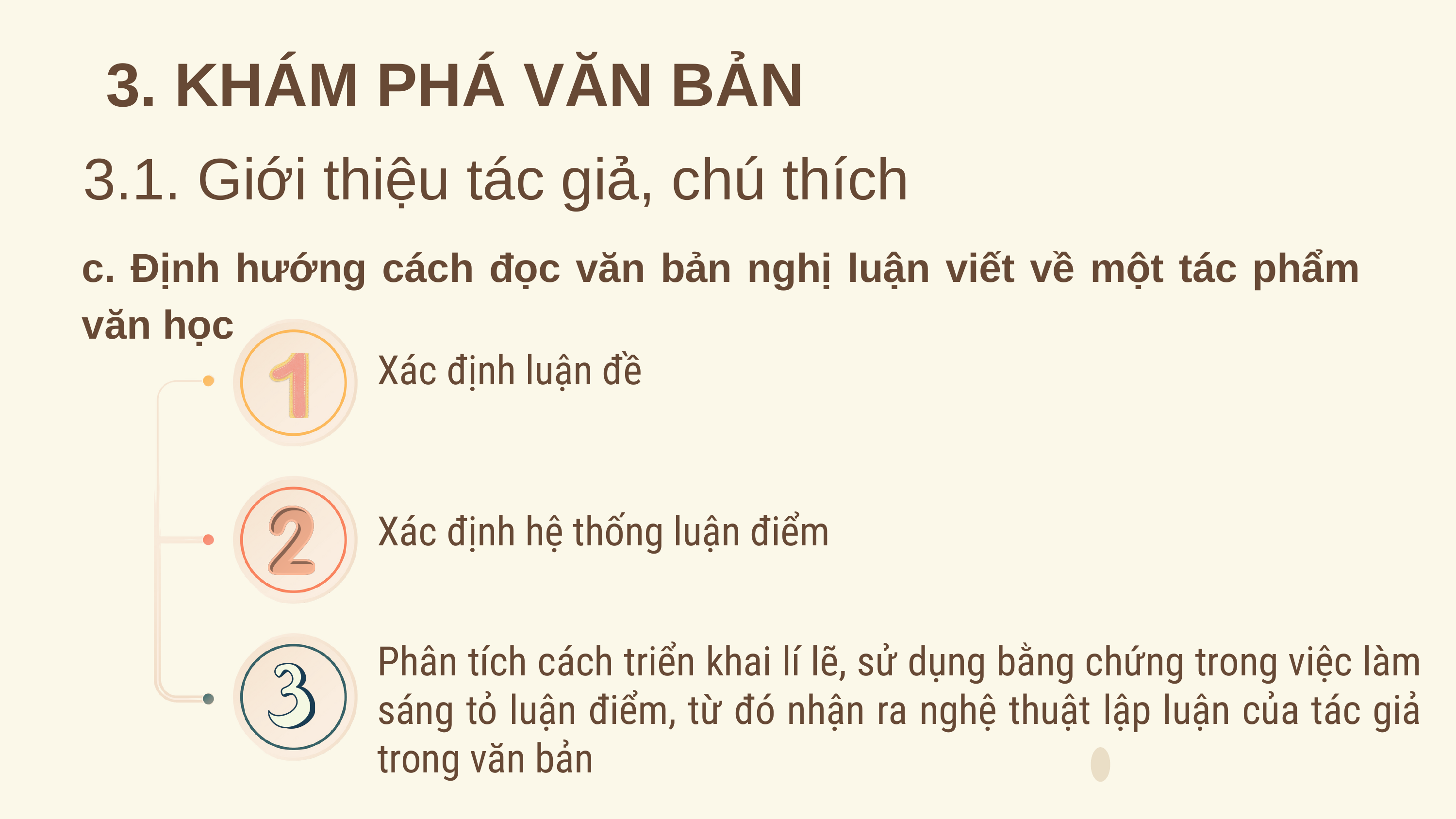

3. KHÁM PHÁ VĂN BẢN
3.1. Giới thiệu tác giả, chú thích
c. Định hướng cách đọc văn bản nghị luận viết về một tác phẩm văn học

Xác định luận đề

Xác định hệ thống luận điểm

Phân tích cách triển khai lí lẽ, sử dụng bằng chứng trong việc làm sáng tỏ luận điểm, từ đó nhận ra nghệ thuật lập luận của tác giả trong văn bản